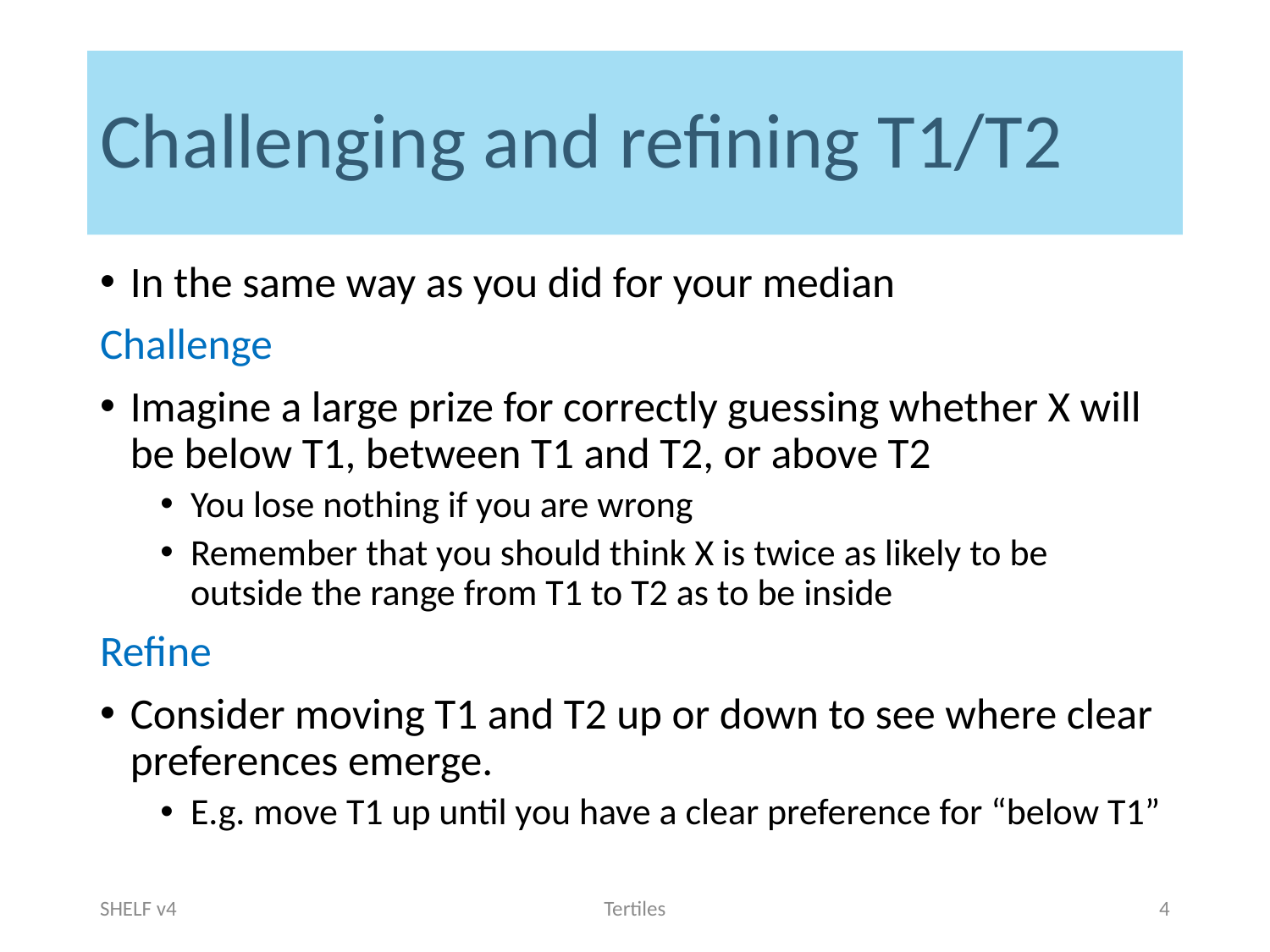

# Challenging and refining T1/T2
In the same way as you did for your median
Challenge
Imagine a large prize for correctly guessing whether X will be below T1, between T1 and T2, or above T2
You lose nothing if you are wrong
Remember that you should think X is twice as likely to be outside the range from T1 to T2 as to be inside
Refine
Consider moving T1 and T2 up or down to see where clear preferences emerge.
E.g. move T1 up until you have a clear preference for “below T1”
SHELF v4
Tertiles
4